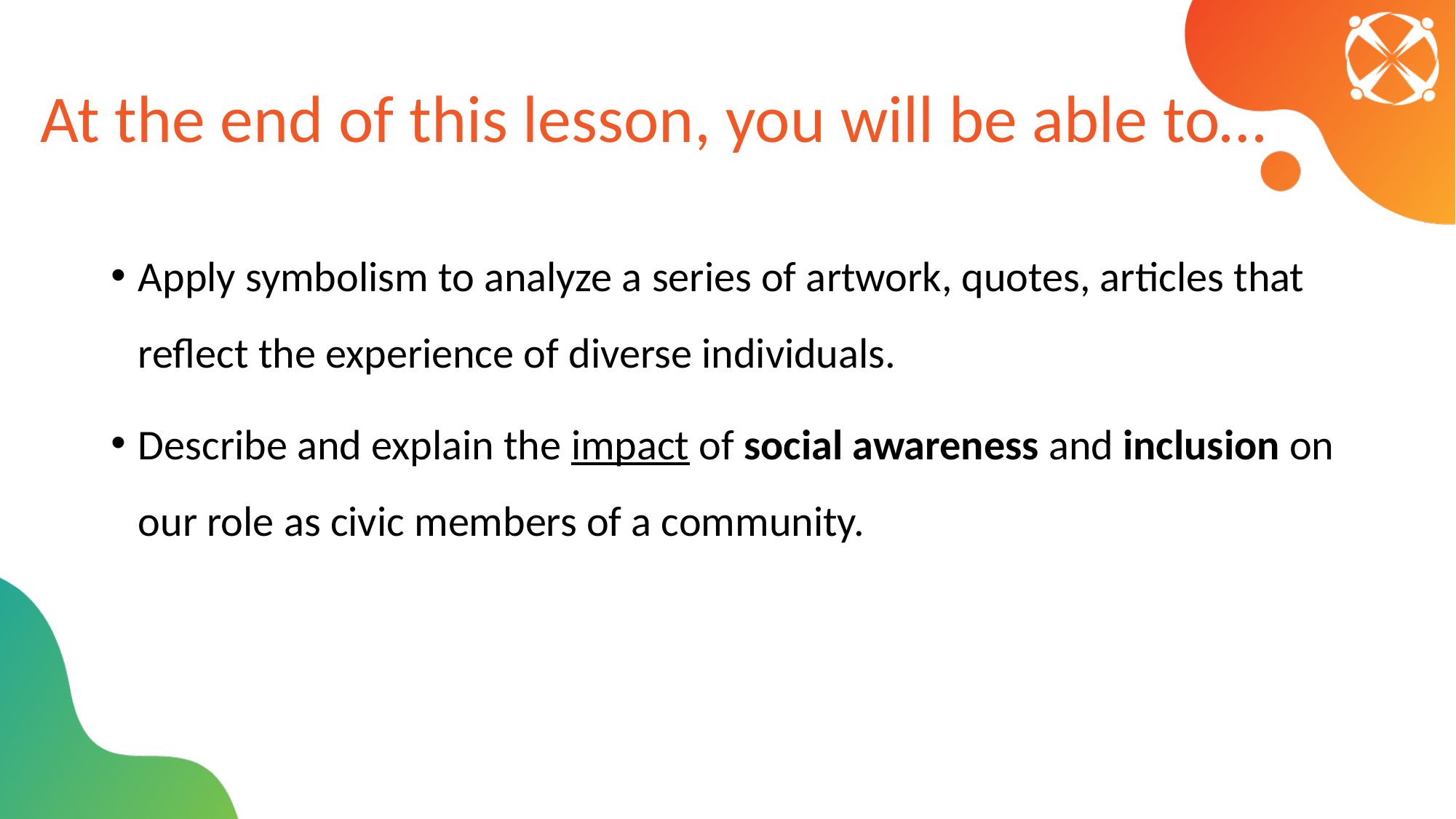

# At the end of this lesson, you will be able to…
Apply symbolism to analyze a series of artwork, quotes, articles that reflect the experience of diverse individuals.
Describe and explain the impact of social awareness and inclusion on our role as civic members of a community.